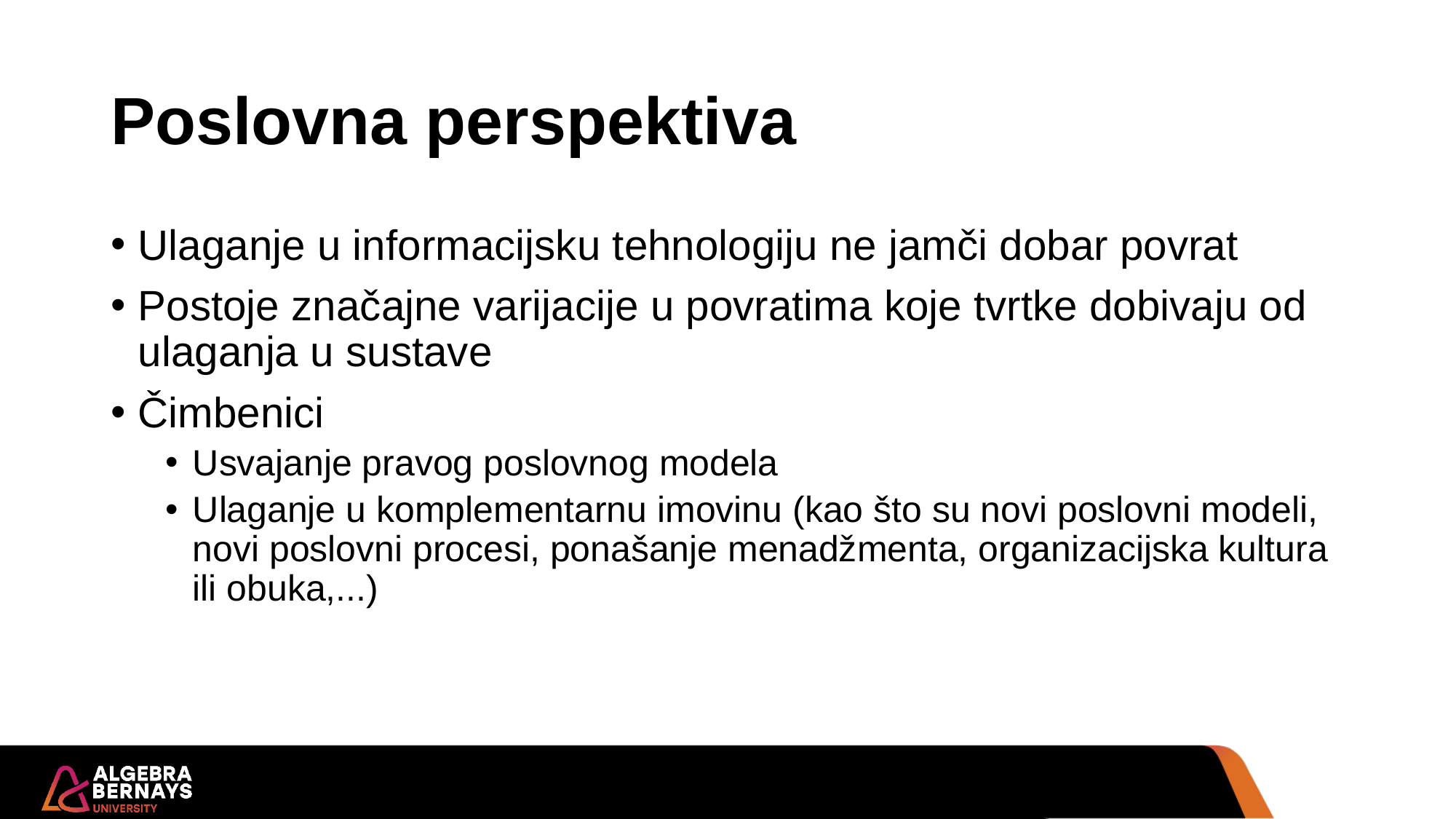

# Poslovna perspektiva
Ulaganje u informacijsku tehnologiju ne jamči dobar povrat
Postoje značajne varijacije u povratima koje tvrtke dobivaju od ulaganja u sustave
Čimbenici
Usvajanje pravog poslovnog modela
Ulaganje u komplementarnu imovinu (kao što su novi poslovni modeli, novi poslovni procesi, ponašanje menadžmenta, organizacijska kultura ili obuka,...)